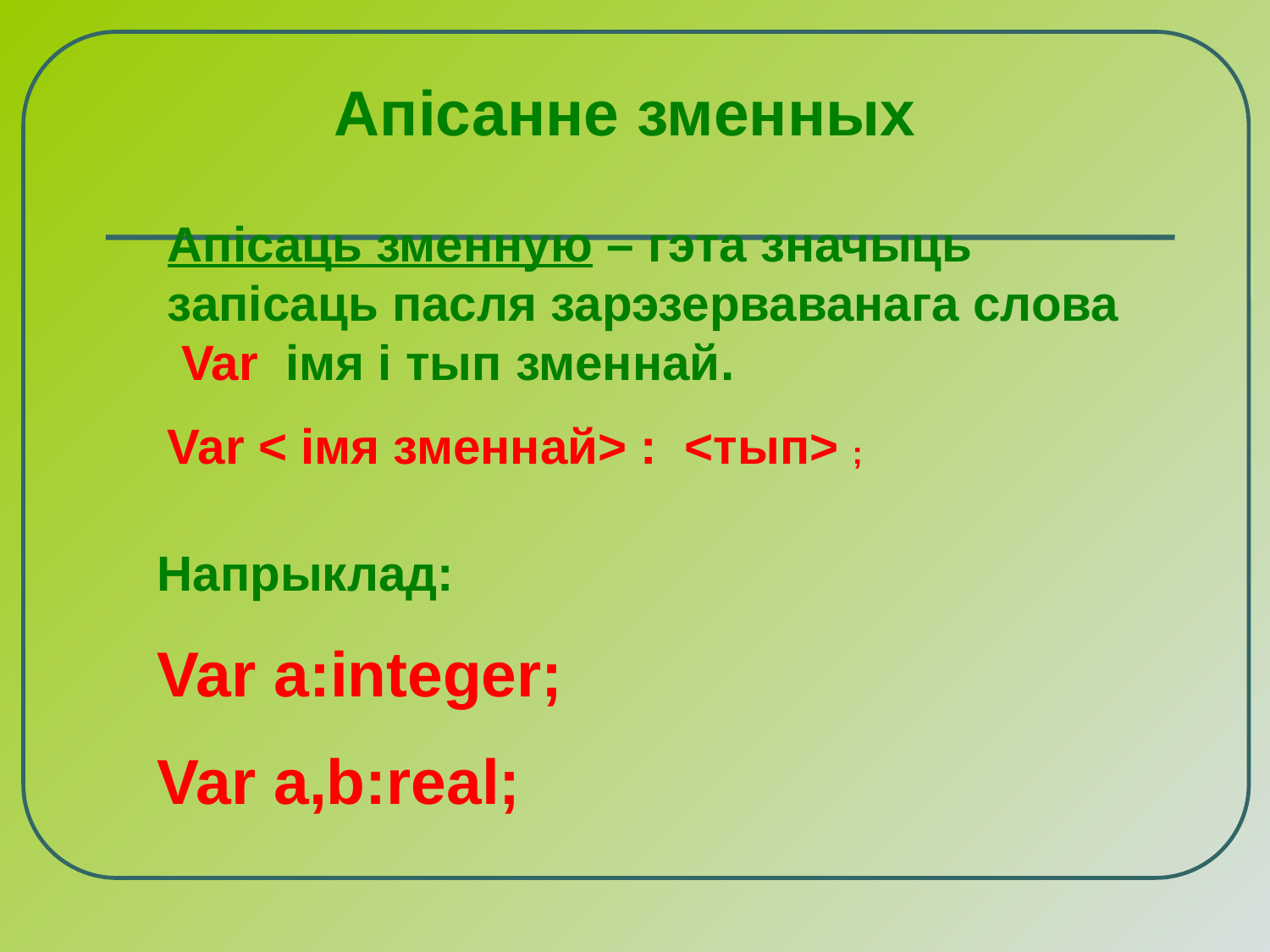

Апісанне зменных
Апісаць зменную – гэта значыць запісаць пасля зарэзерваванага слова  Var  імя і тып зменнай.
Var < імя зменнай> :  <тып> ;

Напрыклад:
Var a:integer;
Var a,b:real;